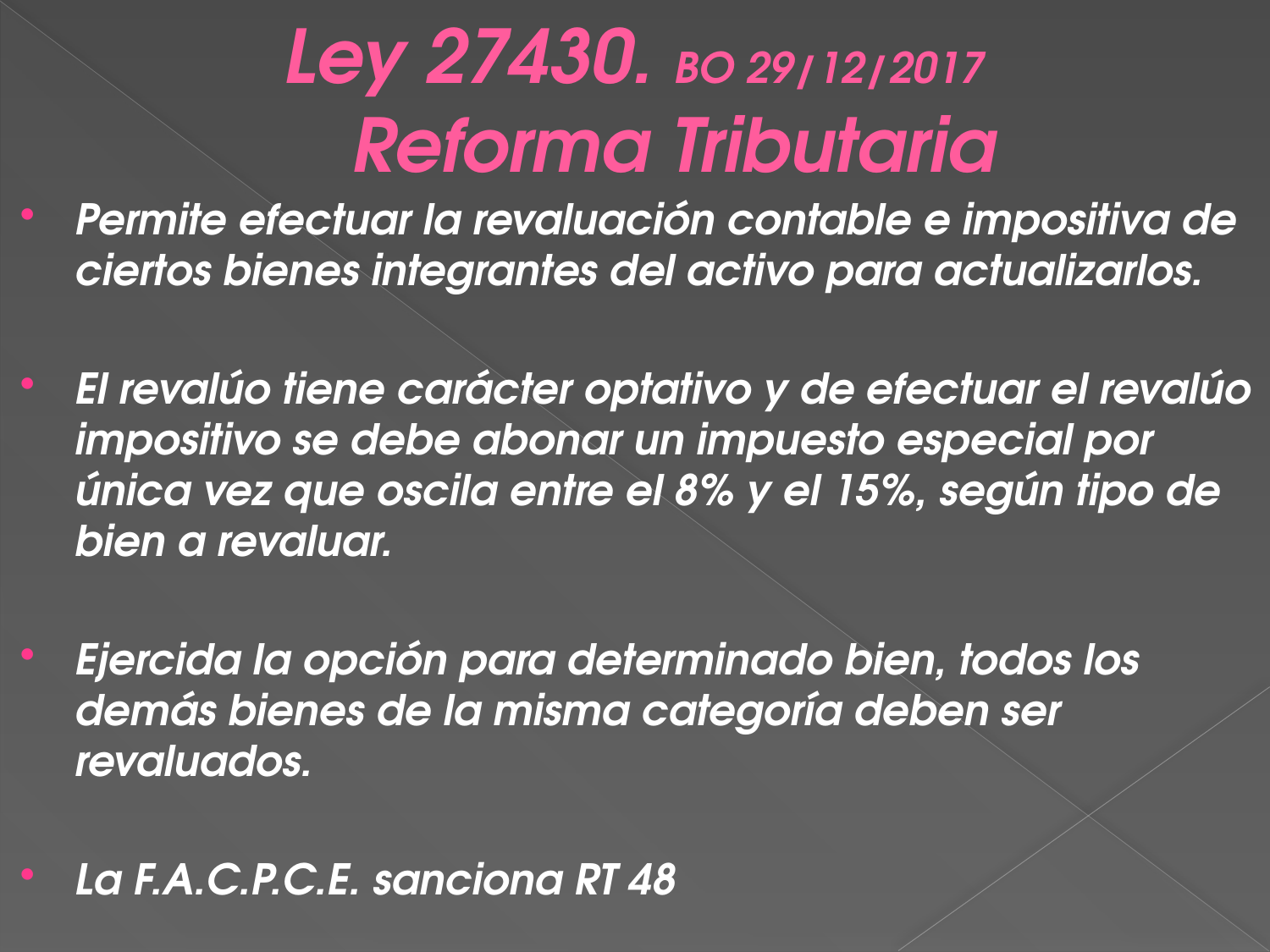

# Ley 27430. BO 29/12/2017 Reforma Tributaria
Permite efectuar la revaluación contable e impositiva de ciertos bienes integrantes del activo para actualizarlos.

El revalúo tiene carácter optativo y de efectuar el revalúo impositivo se debe abonar un impuesto especial por única vez que oscila entre el 8% y el 15%, según tipo de bien a revaluar.

Ejercida la opción para determinado bien, todos los demás bienes de la misma categoría deben ser revaluados.

La F.A.C.P.C.E. sanciona RT 48